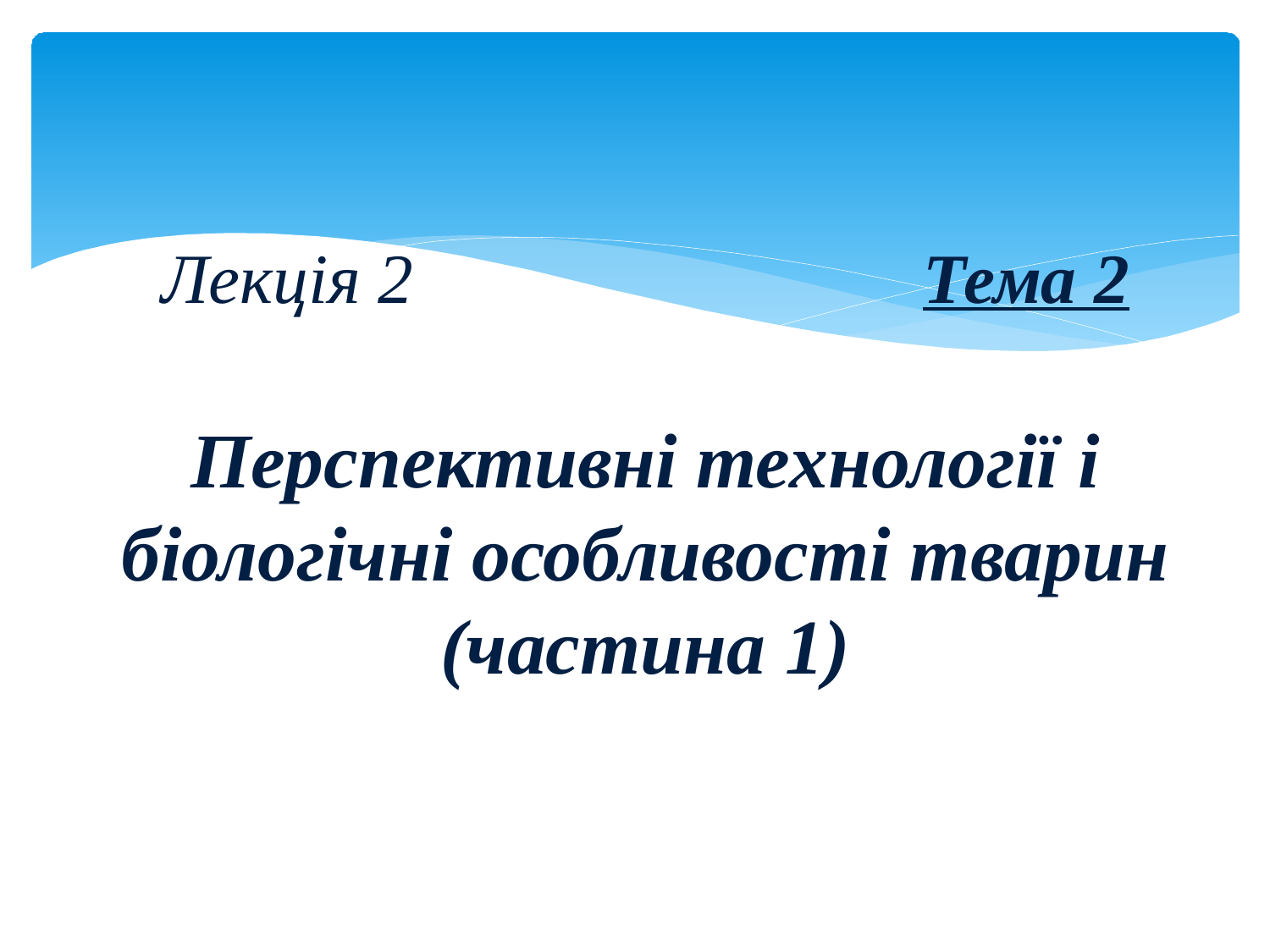

Лекція 2					Тема 2

Перспективні технології і біологічні особливості тварин (частина 1)